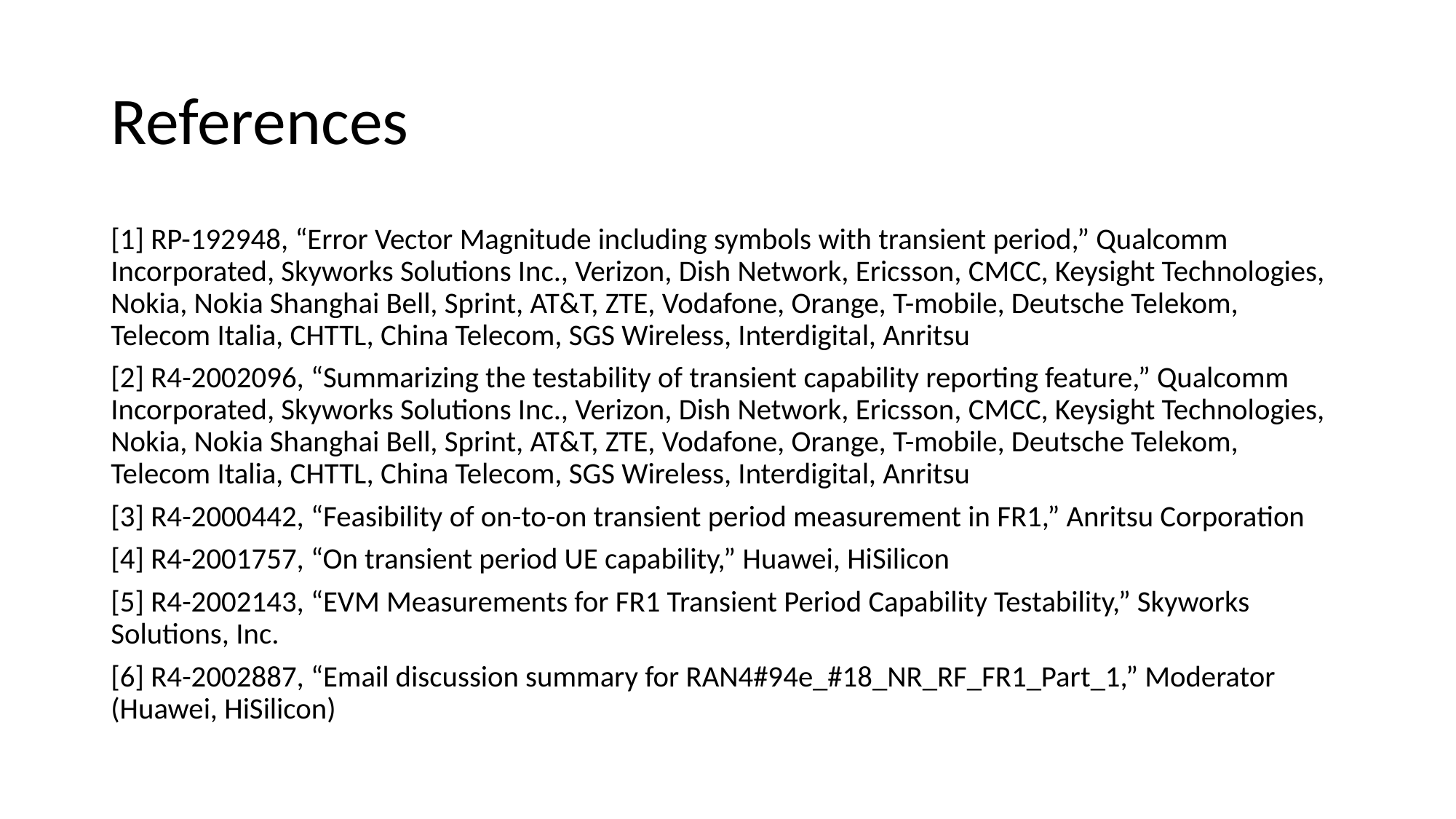

# References
[1] RP-192948, “Error Vector Magnitude including symbols with transient period,” Qualcomm Incorporated, Skyworks Solutions Inc., Verizon, Dish Network, Ericsson, CMCC, Keysight Technologies, Nokia, Nokia Shanghai Bell, Sprint, AT&T, ZTE, Vodafone, Orange, T-mobile, Deutsche Telekom, Telecom Italia, CHTTL, China Telecom, SGS Wireless, Interdigital, Anritsu
[2] R4-2002096, “Summarizing the testability of transient capability reporting feature,” Qualcomm Incorporated, Skyworks Solutions Inc., Verizon, Dish Network, Ericsson, CMCC, Keysight Technologies, Nokia, Nokia Shanghai Bell, Sprint, AT&T, ZTE, Vodafone, Orange, T-mobile, Deutsche Telekom, Telecom Italia, CHTTL, China Telecom, SGS Wireless, Interdigital, Anritsu
[3] R4-2000442, “Feasibility of on-to-on transient period measurement in FR1,” Anritsu Corporation
[4] R4-2001757, “On transient period UE capability,” Huawei, HiSilicon
[5] R4-2002143, “EVM Measurements for FR1 Transient Period Capability Testability,” Skyworks Solutions, Inc.
[6] R4-2002887, “Email discussion summary for RAN4#94e_#18_NR_RF_FR1_Part_1,” Moderator (Huawei, HiSilicon)